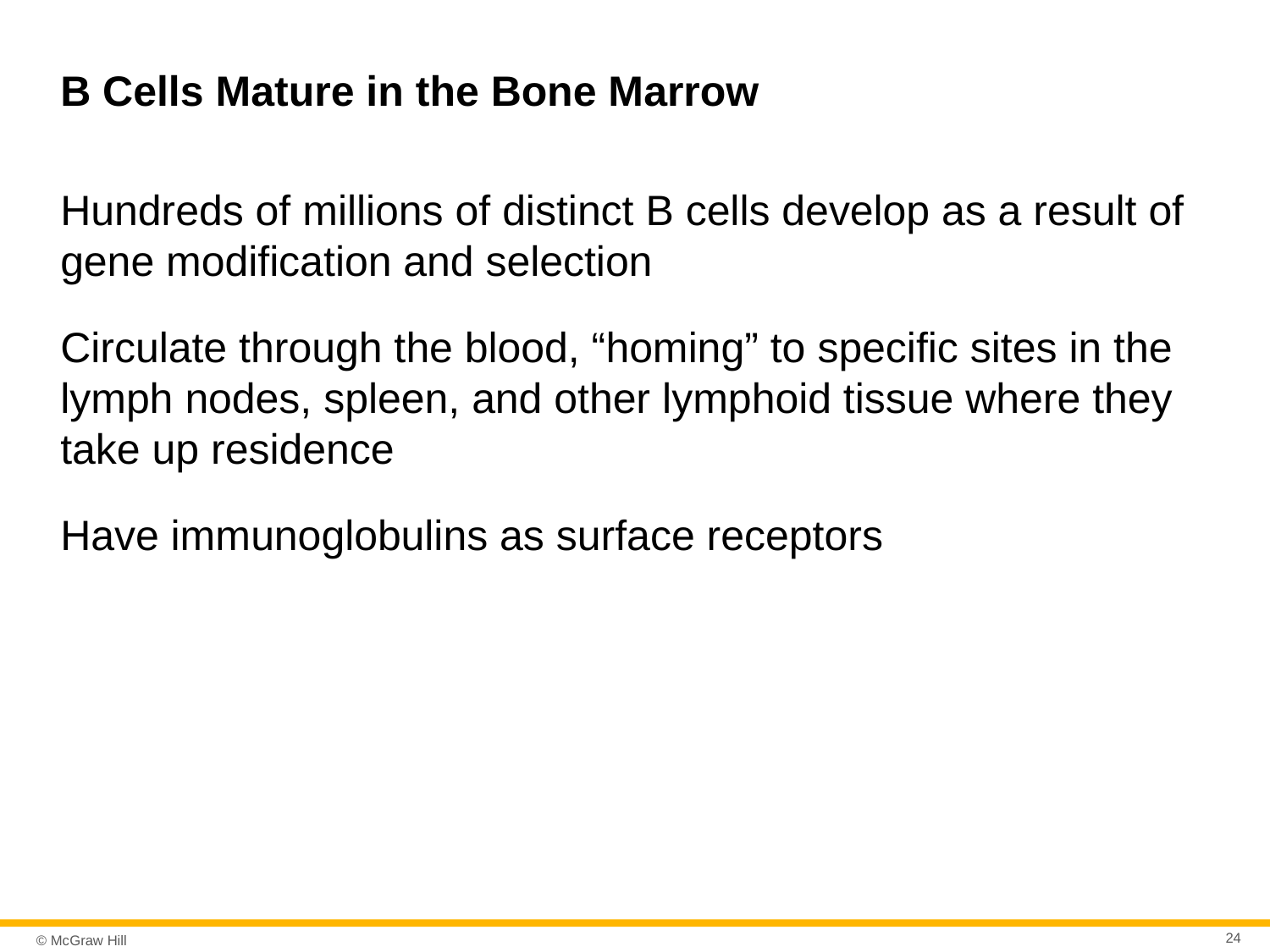

# B Cells Mature in the Bone Marrow
Hundreds of millions of distinct B cells develop as a result of gene modification and selection
Circulate through the blood, “homing” to specific sites in the lymph nodes, spleen, and other lymphoid tissue where they take up residence
Have immunoglobulins as surface receptors